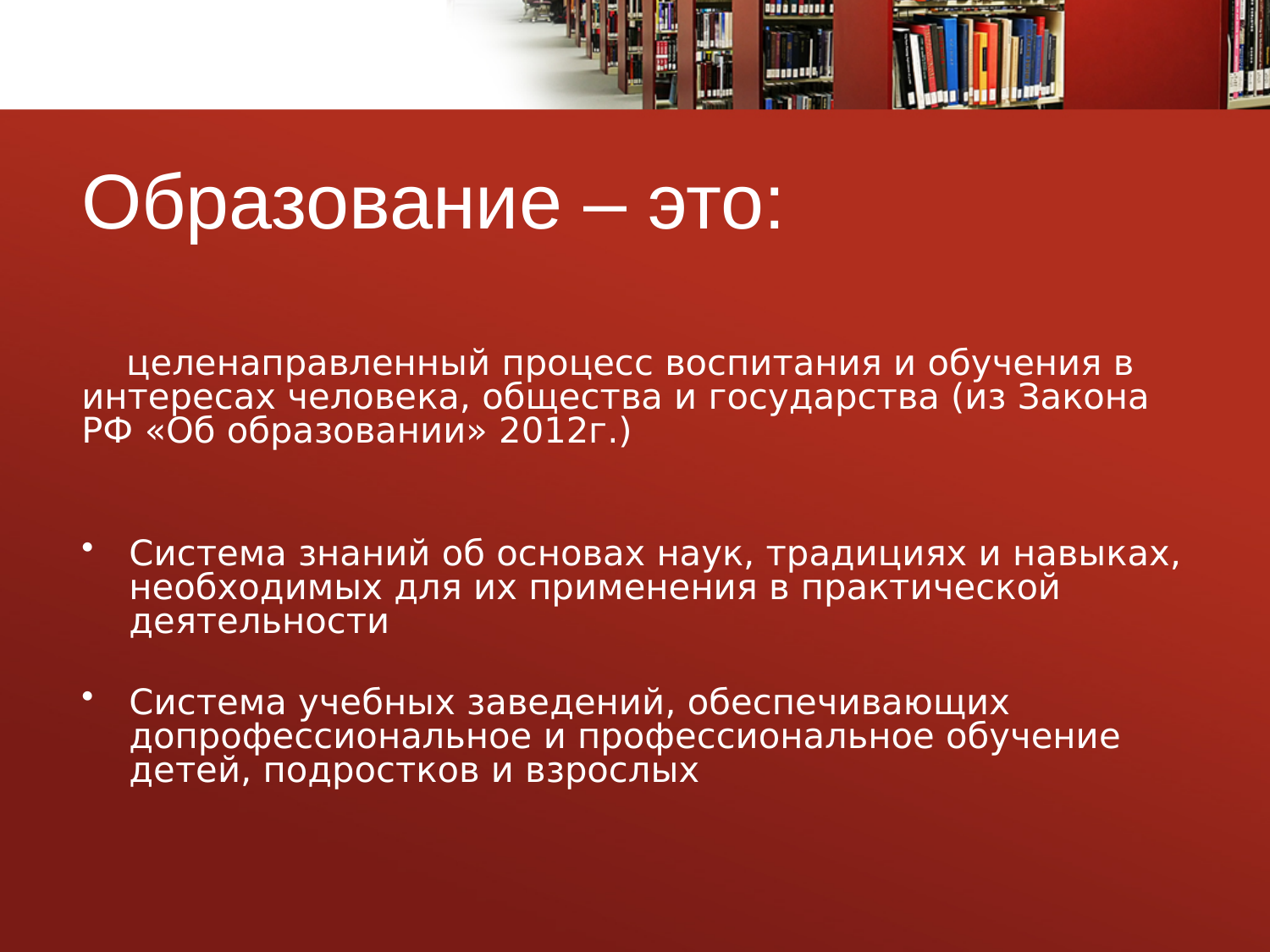

# Образование – это:
    целенаправленный процесс воспитания и обучения в интересах человека, общества и государства (из Закона РФ «Об образовании» 2012г.)

Система знаний об основах наук, традициях и навыках, необходимых для их применения в практической деятельности

Система учебных заведений, обеспечивающих допрофессиональное и профессиональное обучение детей, подростков и взрослых